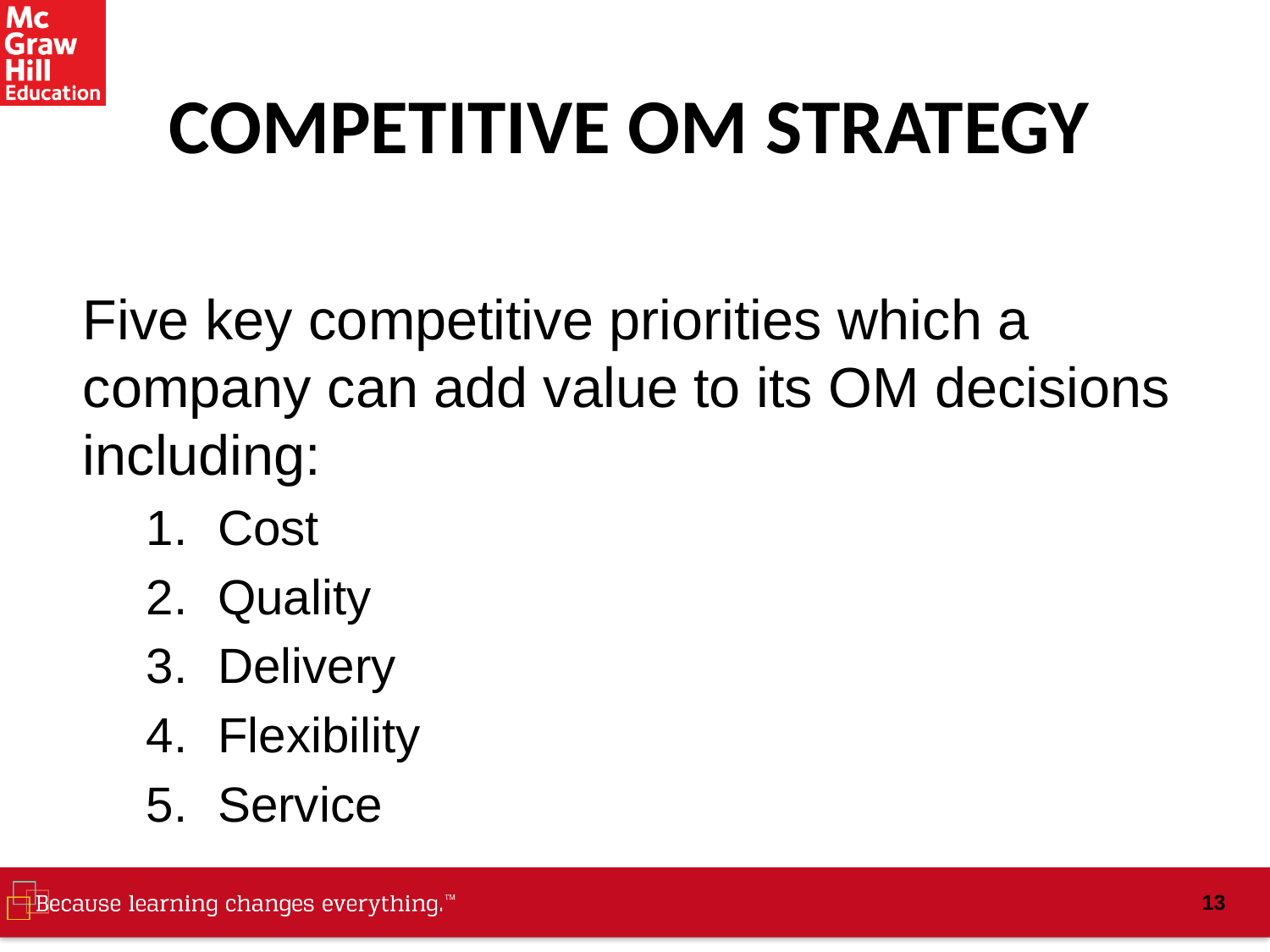

# COMPETITIVE OM STRATEGY
Five key competitive priorities which a company can add value to its OM decisions including:
Cost
Quality
Delivery
Flexibility
Service